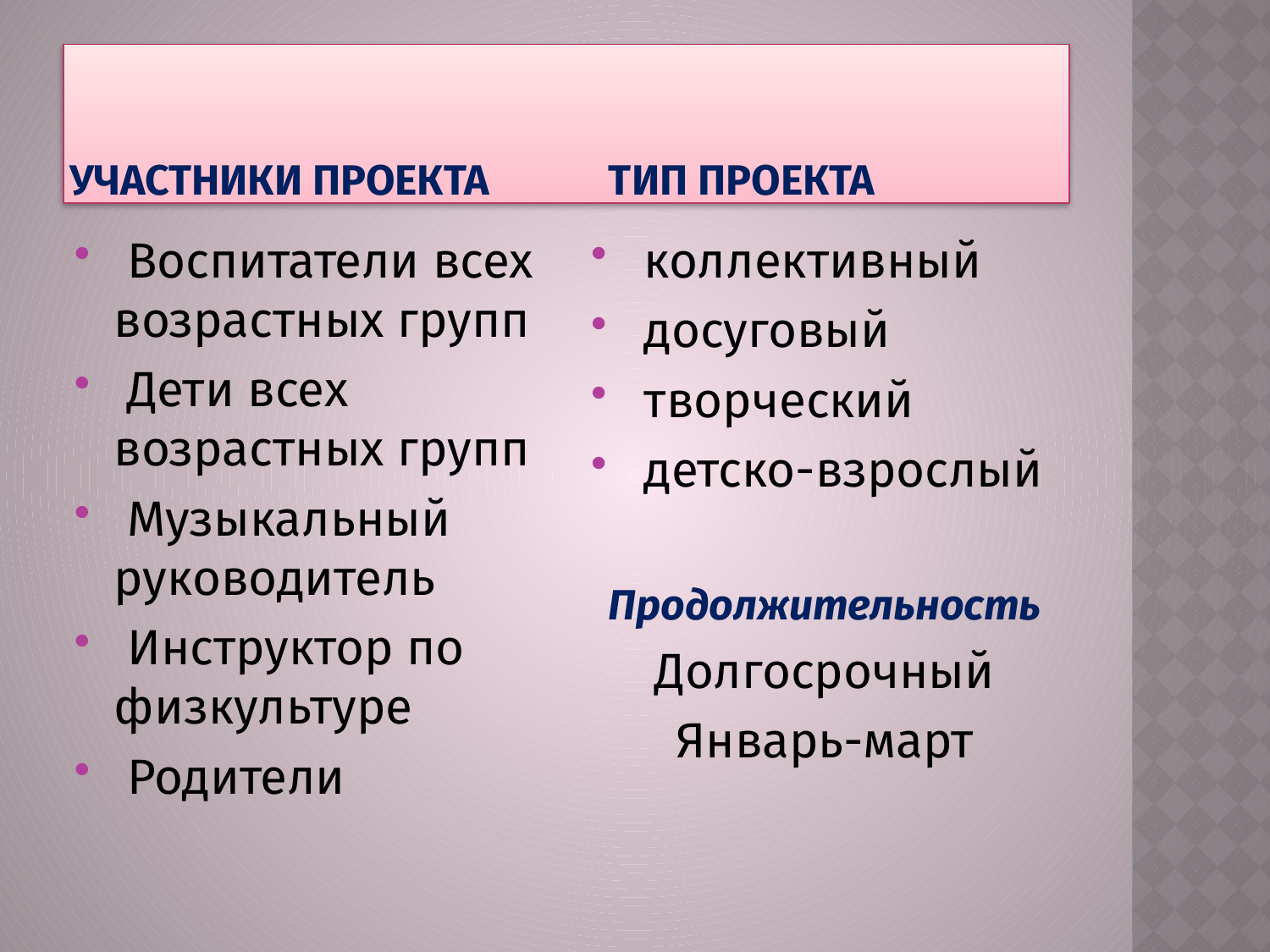

# Участники проекта            тип проекта
 Воспитатели всех возрастных групп
 Дети всех возрастных групп
 Музыкальный руководитель
 Инструктор по физкультуре
 Родители
 коллективный
 досуговый
 творческий
 детско-взрослый

Продолжительность
Долгосрочный
Январь-март